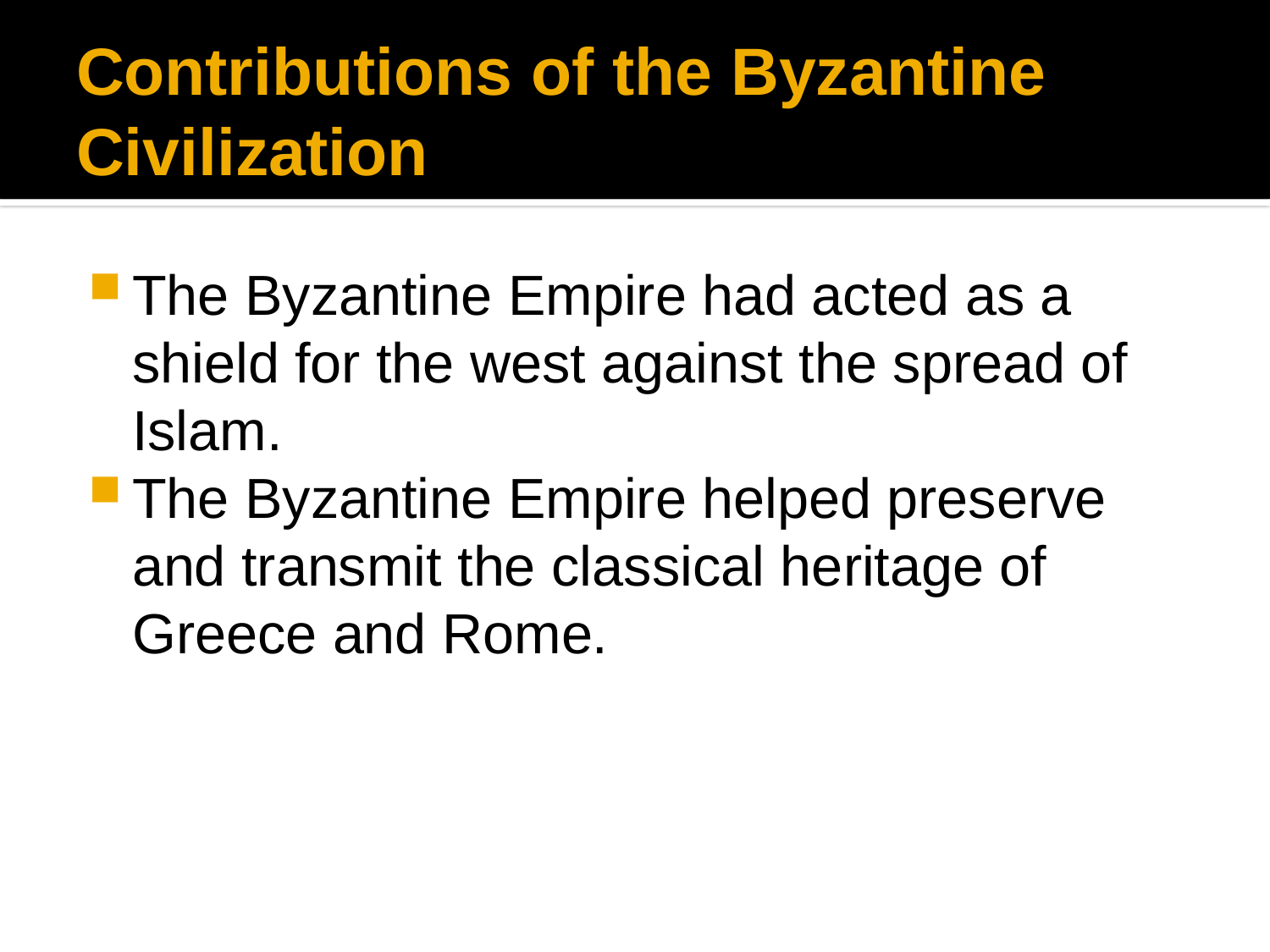

# Contributions of the Byzantine Civilization
The Byzantine Empire had acted as a shield for the west against the spread of Islam.
The Byzantine Empire helped preserve and transmit the classical heritage of Greece and Rome.